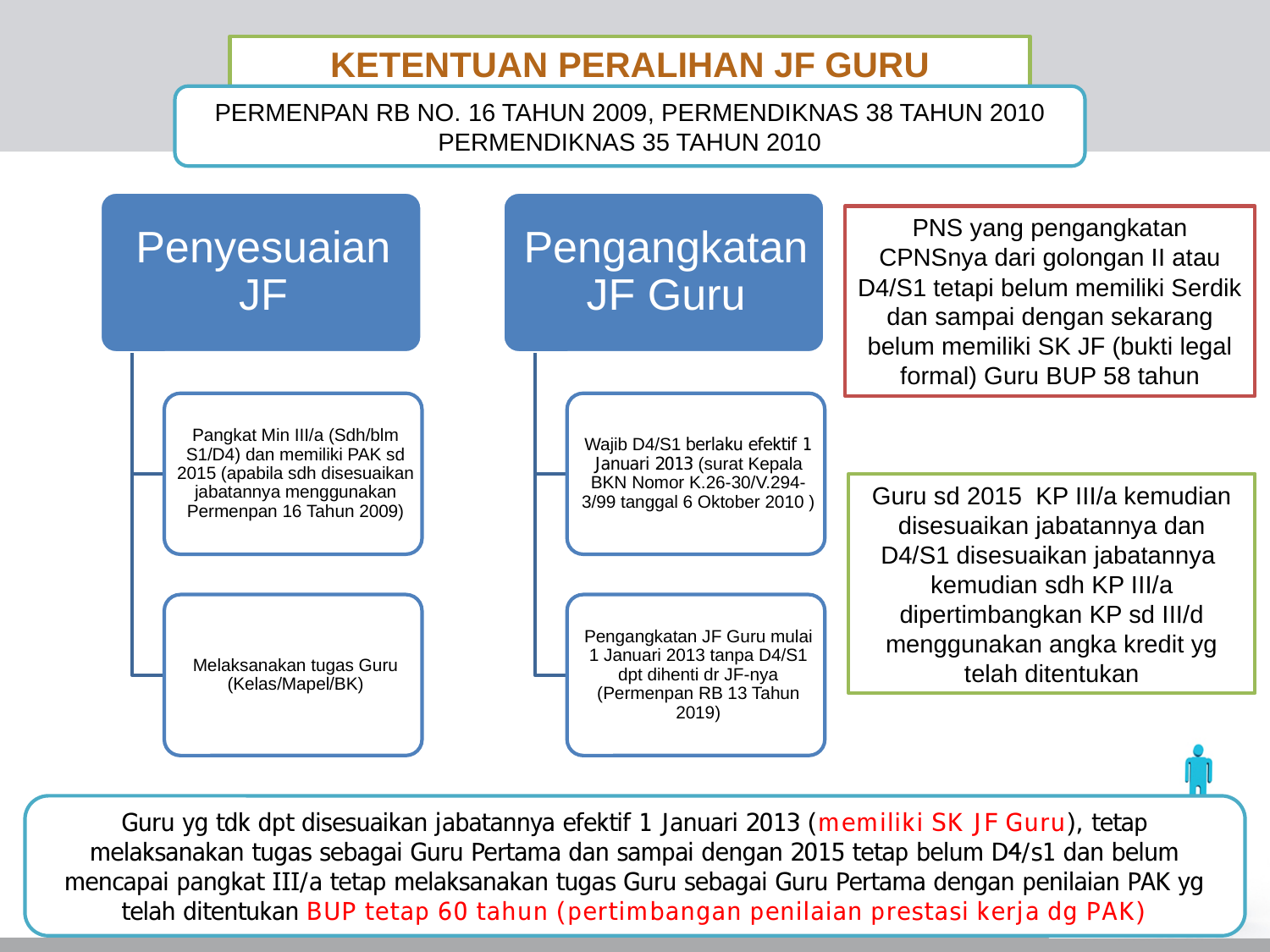

KETENTUAN PERALIHAN JF GURU
PERMENPAN RB NO. 16 TAHUN 2009, PERMENDIKNAS 38 TAHUN 2010
PERMENDIKNAS 35 TAHUN 2010
Penyesuaian JF
Pangkat Min III/a (Sdh/blm S1/D4) dan memiliki PAK sd 2015 (apabila sdh disesuaikan jabatannya menggunakan Permenpan 16 Tahun 2009)
Melaksanakan tugas Guru (Kelas/Mapel/BK)
Pengangkatan JF Guru
Wajib D4/S1 berlaku efektif 1 Januari 2013 (surat Kepala BKN Nomor K.26-30/V.294-3/99 tanggal 6 Oktober 2010 )
Pengangkatan JF Guru mulai 1 Januari 2013 tanpa D4/S1 dpt dihenti dr JF-nya (Permenpan RB 13 Tahun 2019)
PNS yang pengangkatan CPNSnya dari golongan II atau D4/S1 tetapi belum memiliki Serdik dan sampai dengan sekarang belum memiliki SK JF (bukti legal formal) Guru BUP 58 tahun
Guru sd 2015  KP III/a kemudian disesuaikan jabatannya dan D4/S1 disesuaikan jabatannya  kemudian sdh KP III/a dipertimbangkan KP sd III/d menggunakan angka kredit yg telah ditentukan
Guru yg tdk dpt disesuaikan jabatannya efektif 1 Januari 2013 (memiliki SK JF Guru), tetap melaksanakan tugas sebagai Guru Pertama dan sampai dengan 2015 tetap belum D4/s1 dan belum mencapai pangkat III/a tetap melaksanakan tugas Guru sebagai Guru Pertama dengan penilaian PAK yg telah ditentukan BUP tetap 60 tahun (pertimbangan penilaian prestasi kerja dg PAK)